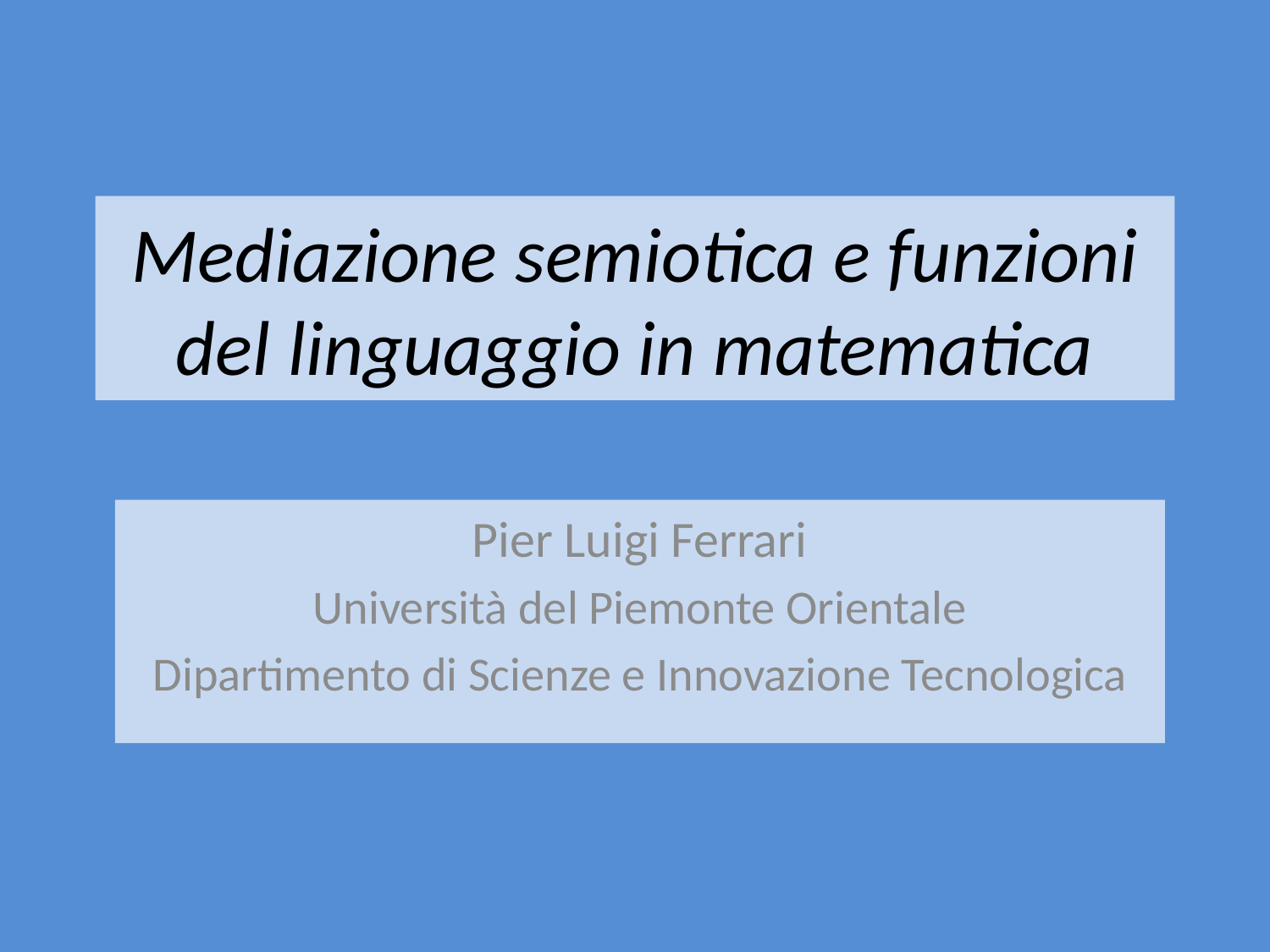

# Mediazione semiotica e funzioni del linguaggio in matematica
Pier Luigi Ferrari
Università del Piemonte Orientale
Dipartimento di Scienze e Innovazione Tecnologica